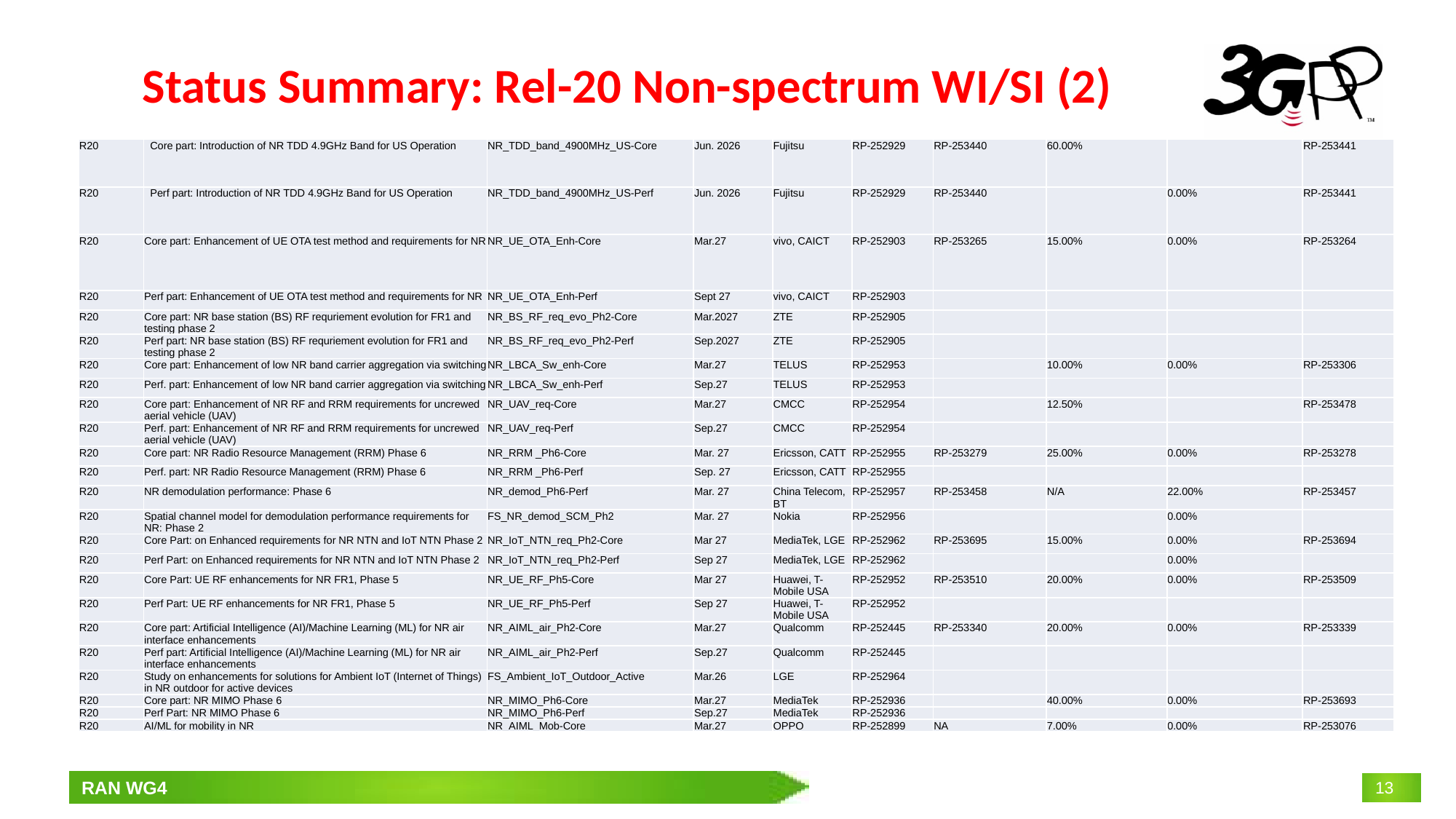

# Status Summary: Rel-20 Non-spectrum WI/SI (2)
| R20 | Core part: Introduction of NR TDD 4.9GHz Band for US Operation | NR\_TDD\_band\_4900MHz\_US-Core | Jun. 2026 | Fujitsu | RP-252929 | RP-253440 | 60.00% |  | RP-253441 |
| --- | --- | --- | --- | --- | --- | --- | --- | --- | --- |
| R20 | Perf part: Introduction of NR TDD 4.9GHz Band for US Operation | NR\_TDD\_band\_4900MHz\_US-Perf | Jun. 2026 | Fujitsu | RP-252929 | RP-253440 |  | 0.00% | RP-253441 |
| R20 | Core part: Enhancement of UE OTA test method and requirements for NR | NR\_UE\_OTA\_Enh-Core | Mar.27 | vivo, CAICT | RP-252903 | RP-253265 | 15.00% | 0.00% | RP-253264 |
| R20 | Perf part: Enhancement of UE OTA test method and requirements for NR | NR\_UE\_OTA\_Enh-Perf | Sept 27 | vivo, CAICT | RP-252903 |  |  |  |  |
| R20 | Core part: NR base station (BS) RF requriement evolution for FR1 and testing phase 2 | NR\_BS\_RF\_req\_evo\_Ph2-Core | Mar.2027 | ZTE | RP-252905 |  |  |  |  |
| R20 | Perf part: NR base station (BS) RF requriement evolution for FR1 and testing phase 2 | NR\_BS\_RF\_req\_evo\_Ph2-Perf | Sep.2027 | ZTE | RP-252905 |  |  |  |  |
| R20 | Core part: Enhancement of low NR band carrier aggregation via switching | NR\_LBCA\_Sw\_enh-Core | Mar.27 | TELUS | RP-252953 |  | 10.00% | 0.00% | RP-253306 |
| R20 | Perf. part: Enhancement of low NR band carrier aggregation via switching | NR\_LBCA\_Sw\_enh-Perf | Sep.27 | TELUS | RP-252953 |  |  |  |  |
| R20 | Core part: Enhancement of NR RF and RRM requirements for uncrewed aerial vehicle (UAV) | NR\_UAV\_req-Core | Mar.27 | CMCC | RP-252954 |  | 12.50% |  | RP-253478 |
| R20 | Perf. part: Enhancement of NR RF and RRM requirements for uncrewed aerial vehicle (UAV) | NR\_UAV\_req-Perf | Sep.27 | CMCC | RP-252954 |  |  |  |  |
| R20 | Core part: NR Radio Resource Management (RRM) Phase 6 | NR\_RRM \_Ph6-Core | Mar. 27 | Ericsson, CATT | RP-252955 | RP-253279 | 25.00% | 0.00% | RP-253278 |
| R20 | Perf. part: NR Radio Resource Management (RRM) Phase 6 | NR\_RRM \_Ph6-Perf | Sep. 27 | Ericsson, CATT | RP-252955 |  |  |  |  |
| R20 | NR demodulation performance: Phase 6 | NR\_demod\_Ph6-Perf | Mar. 27 | China Telecom, BT | RP-252957 | RP-253458 | N/A | 22.00% | RP-253457 |
| R20 | Spatial channel model for demodulation performance requirements for NR: Phase 2 | FS\_NR\_demod\_SCM\_Ph2 | Mar. 27 | Nokia | RP-252956 |  |  | 0.00% |  |
| R20 | Core Part: on Enhanced requirements for NR NTN and IoT NTN Phase 2 | NR\_IoT\_NTN\_req\_Ph2-Core | Mar 27 | MediaTek, LGE | RP-252962 | RP-253695 | 15.00% | 0.00% | RP-253694 |
| R20 | Perf Part: on Enhanced requirements for NR NTN and IoT NTN Phase 2 | NR\_IoT\_NTN\_req\_Ph2-Perf | Sep 27 | MediaTek, LGE | RP-252962 |  |  | 0.00% |  |
| R20 | Core Part: UE RF enhancements for NR FR1, Phase 5 | NR\_UE\_RF\_Ph5-Core | Mar 27 | Huawei, T-Mobile USA | RP-252952 | RP-253510 | 20.00% | 0.00% | RP-253509 |
| R20 | Perf Part: UE RF enhancements for NR FR1, Phase 5 | NR\_UE\_RF\_Ph5-Perf | Sep 27 | Huawei, T-Mobile USA | RP-252952 |  |  |  |  |
| R20 | Core part: Artificial Intelligence (AI)/Machine Learning (ML) for NR air interface enhancements | NR\_AIML\_air\_Ph2-Core | Mar.27 | Qualcomm | RP-252445 | RP-253340 | 20.00% | 0.00% | RP-253339 |
| R20 | Perf part: Artificial Intelligence (AI)/Machine Learning (ML) for NR air interface enhancements | NR\_AIML\_air\_Ph2-Perf | Sep.27 | Qualcomm | RP-252445 |  |  |  |  |
| R20 | Study on enhancements for solutions for Ambient IoT (Internet of Things) in NR outdoor for active devices | FS\_Ambient\_IoT\_Outdoor\_Active | Mar.26 | LGE | RP-252964 |  |  |  |  |
| R20 | Core part: NR MIMO Phase 6 | NR\_MIMO\_Ph6-Core | Mar.27 | MediaTek | RP-252936 |  | 40.00% | 0.00% | RP-253693 |
| R20 | Perf Part: NR MIMO Phase 6 | NR\_MIMO\_Ph6-Perf | Sep.27 | MediaTek | RP-252936 |  |  |  |  |
| R20 | AI/ML for mobility in NR | NR\_AIML\_Mob-Core | Mar.27 | OPPO | RP-252899 | NA | 7.00% | 0.00% | RP-253076 |